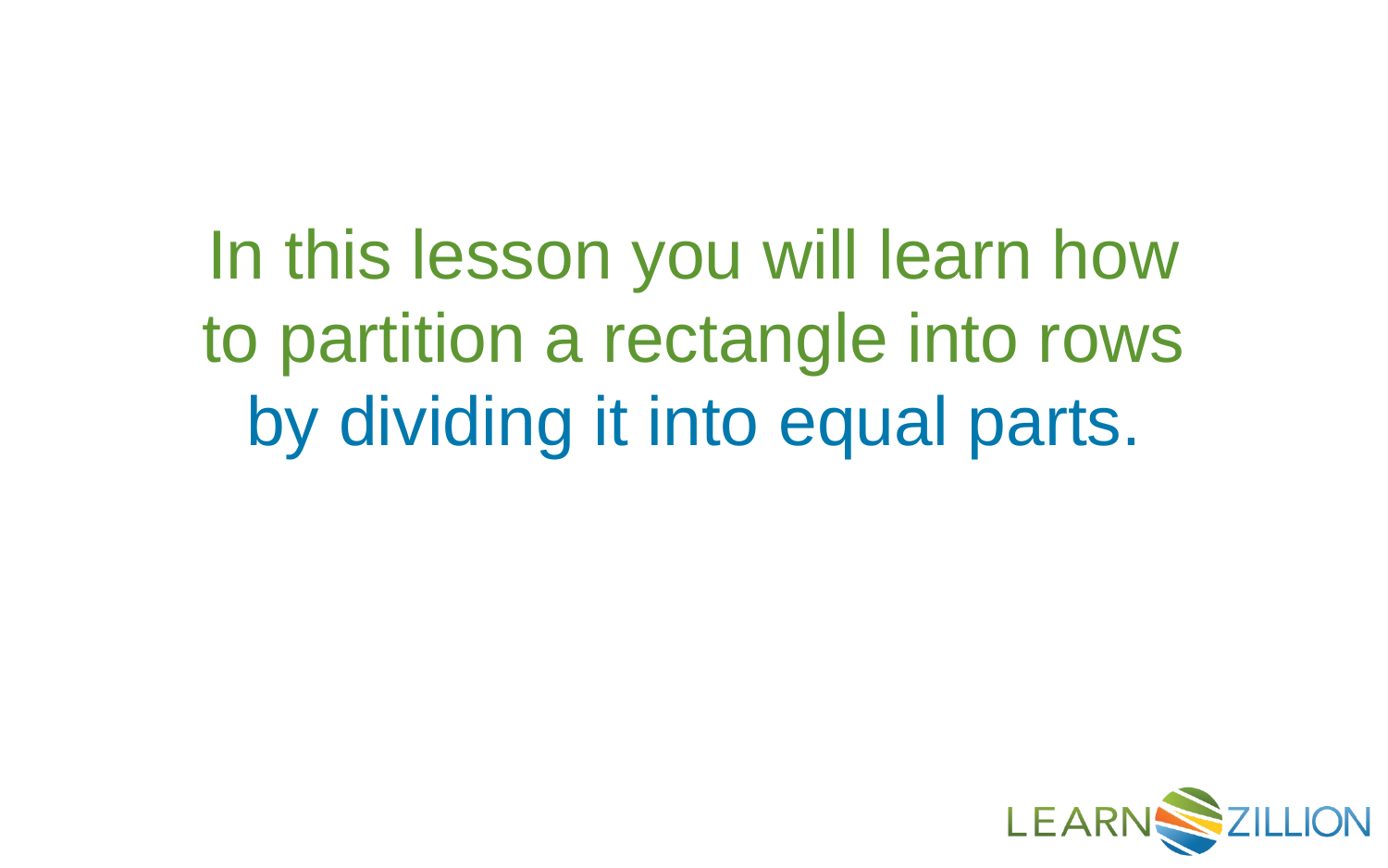

In this lesson you will learn how to partition a rectangle into rows by dividing it into equal parts.